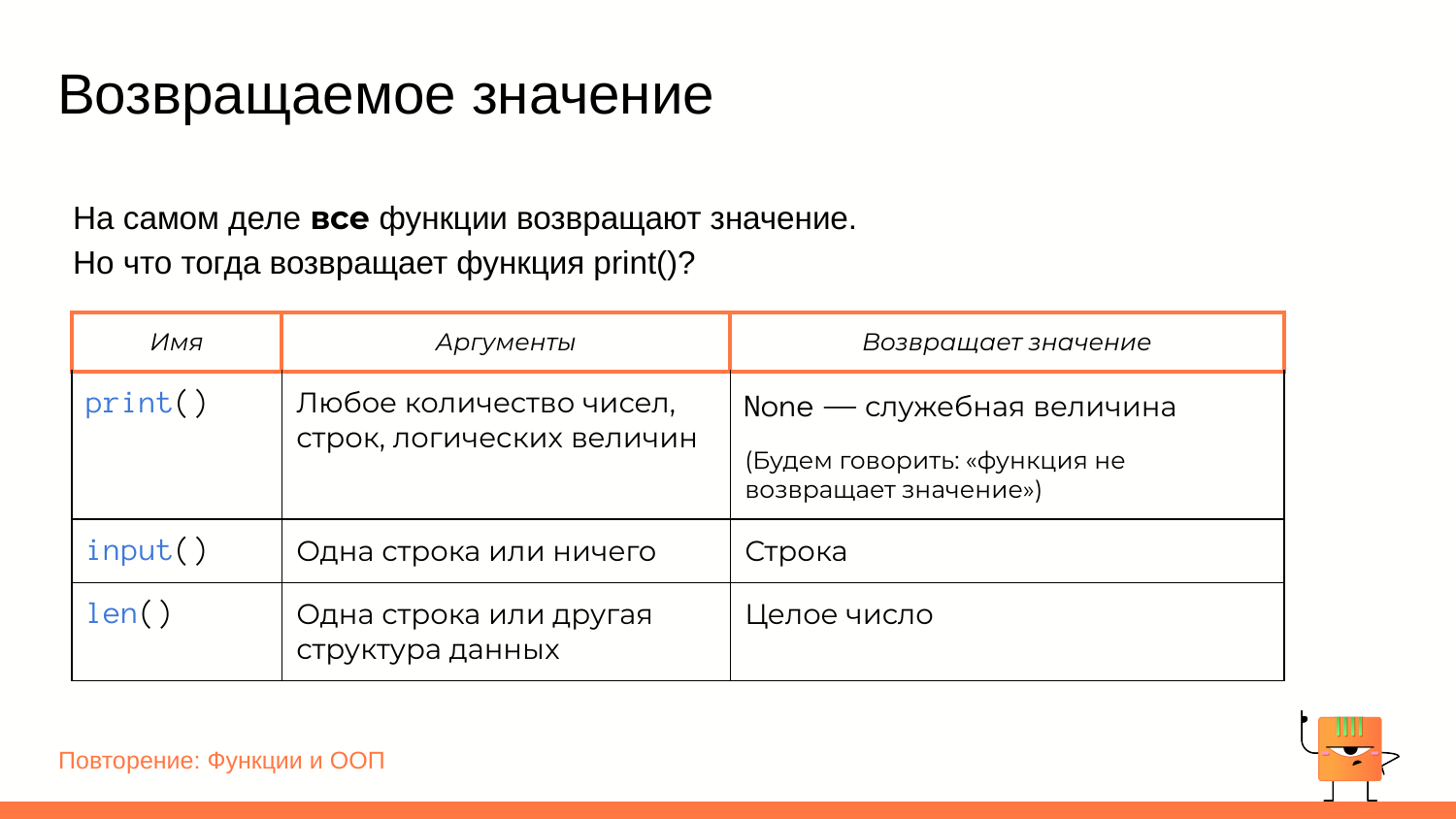

# Возвращаемое значение
На самом деле все функции возвращают значение.
Но что тогда возвращает функция print()?
| Имя | Аргументы | Возвращает значение |
| --- | --- | --- |
| print() | Любое количество чисел, строк, логических величин | None — служебная величина (Будем говорить: «функция не возвращает значение») |
| input() | Одна строка или ничего | Строка |
| len() | Одна строка или другая структура данных | Целое число |
Повторение: Функции и ООП